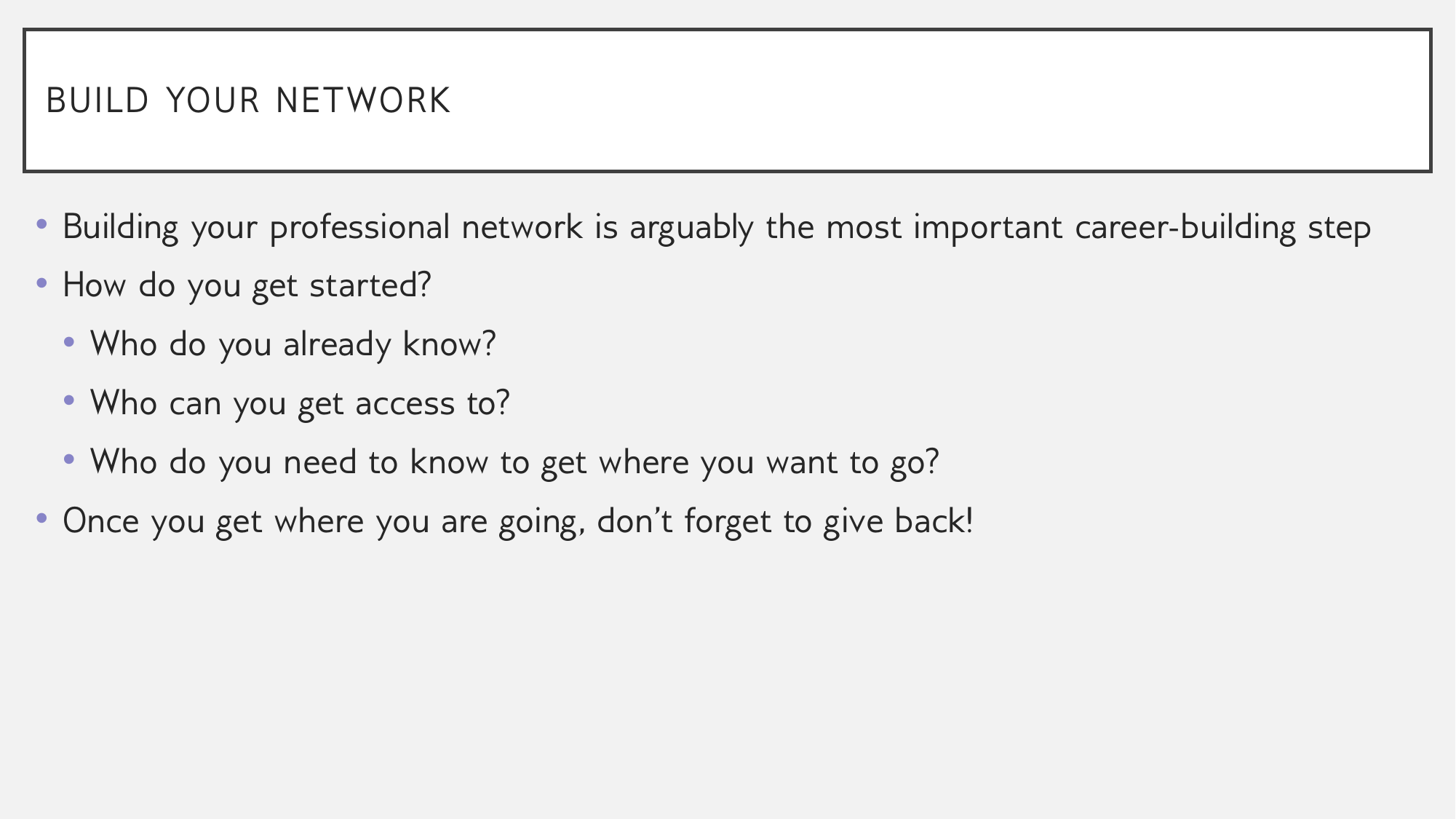

# Build Your Network
Building your professional network is arguably the most important career-building step
How do you get started?
Who do you already know?
Who can you get access to?
Who do you need to know to get where you want to go?
Once you get where you are going, don’t forget to give back!